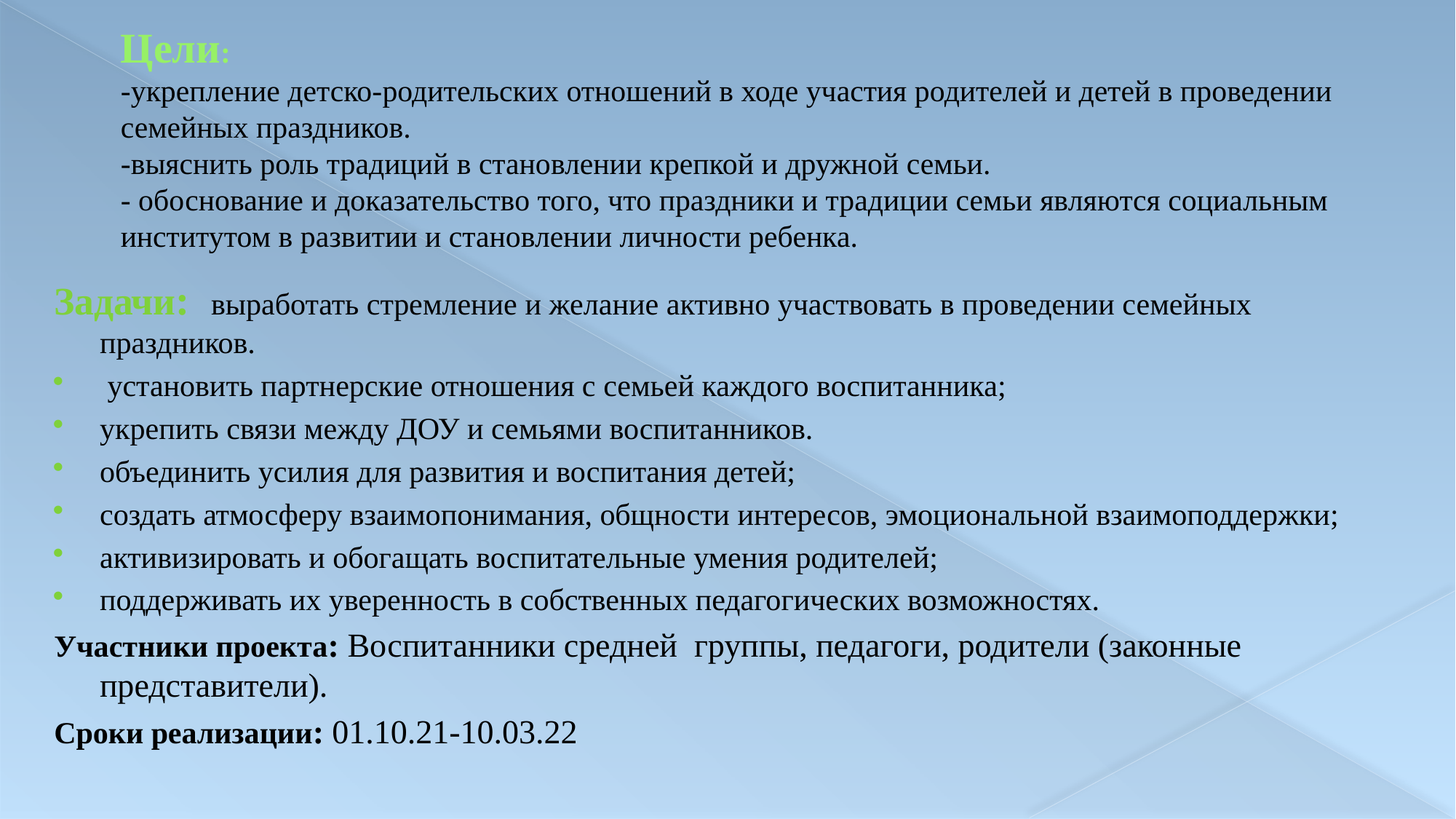

# Цели: -укрепление детско-родительских отношений в ходе участия родителей и детей в проведении семейных праздников. -выяснить роль традиций в становлении крепкой и дружной семьи. - обоснование и доказательство того, что праздники и традиции семьи являются социальным институтом в развитии и становлении личности ребенка.
Задачи:  выработать стремление и желание активно участвовать в проведении семейных праздников.
 установить партнерские отношения с семьей каждого воспитанника;
укрепить связи между ДОУ и семьями воспитанников.
объединить усилия для развития и воспитания детей;
создать атмосферу взаимопонимания, общности интересов, эмоциональной взаимоподдержки;
активизировать и обогащать воспитательные умения родителей;
поддерживать их уверенность в собственных педагогических возможностях.
Участники проекта: Воспитанники средней  группы, педагоги, родители (законные представители).
Сроки реализации: 01.10.21-10.03.22